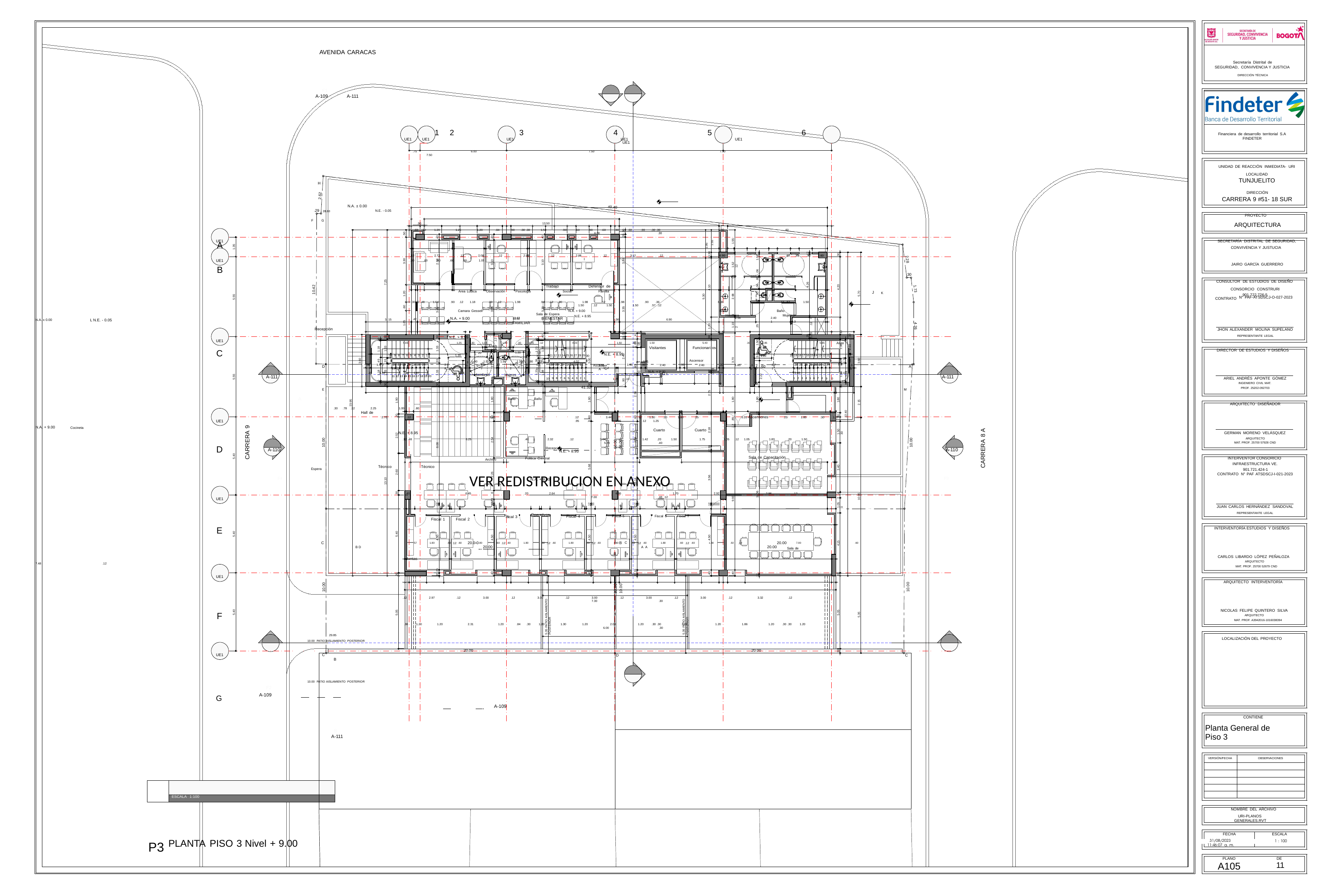

AVENIDA CARACAS
F1             B
A-109              A-111
1     2                              3                                         4                                         5                                         6
UE1         UE1                                                                    UE1                                                                                               UE1                                                                                               UE1                                                                                               UE1
.75                                                                  6.00                                                                                                                                         7.50                                                                                                                                                         7.50                                                                                                                                                         7.50
H
N.A. ± 0.00
28.80                                                       N.E. - 0.05
F        G
      .90                                                                                                                                                    13.50
.15  .60    .30          1.20                   1.26                   1.20               .84             .90       .30 .30             1.50                   .90           .60           .90           .60           .90           .60           .90       .30 .30                                                                       6.90                                                                          .60                                                                          6.90                                                                       .30
A
.12                        2.72                        .12                 2.08                 .12                          2.88                          .12                          2.88                          .12                            3.12                            .12                                                                     6.90                                                                          .60      .45         .90           .60           .90           .60           .90           .60           .90              1.05                                                                                                                          I
B
Trabajo                          Defensor de
Área Lúdica          Observación           Psicologia                                  Social                            Familia                                                                                                                                                                                                                                                                                               J      K
.30.12 .48          1.04              .90     .12       1.18                .90     .12                1.98                        .90     .12     .90                        1.98                .12                1.98                        .90        .36                                                                       6.90                                                                     .12  .57                1.50                         1.50           .12           1.50                         1.50                .57  .12
Camara Gessell                                                                                             N.A. + 9.00                                                                                                                                                  Baño                                                     Baño
Sala de Espera                N.E. + 8.95                                                                                                                                                  Hombres                                               Mujeres
N.A. ± 0.00                                         L N.E. - 0.05
Recepción
N.E. + 8.95
5.65                                                                    1.25            .30          1.05                     1.50              .30          1.05        .12                                        4.23                                                       1.50              .30 .30             1.50                                                                   5.40                                                       .30                 1.85                                                                         5.65                Aseo                         1.55
C
.90      .1.512           1.56            .1.215      .90      .12                                      4.02                                                                              3.81                                                  Ascensor                          Ascensor
.10         1.33                                   2.67                                                2.56                                                                                                                                                                                                                                 N.A. + 9.00                                                                                                                                            2.63                                                 2.67                                  1.25        .10
E                                                                                                                                                                                                                                                                                        41.32                                                                                                                                                                                                                                                                                       M
A                                                                                                                                                            Baño                    Baño                                                                                                                                                                                                                                                                                                                                                                                                                          A
.30      .78    .12                   2.25                           1.00             .80
Hall de
2.70                        .12                                                                                                9.45                                                                                                 .12                                3.44                                .12         1.30          .20             1.60             .25                                                    5.20 Ascensores             .25                1.85                .30          1.25                 .95          .48                             2.85                         .12        1.25
N.A. + 9.00             Cocineta
N.E. + 8.95
.12 .48                                                                  6.25                                                                 .40                       2.32                    .12                                3.44                                             1.42           .20            1.50                           1.75                       1.05      .12      1.05                       1.83               .20            1.50                                                                      5.70                                                           .40
D                                                                                                                                                   Recepción
Archivo                               Politica Criminal                                                                                                                                                                                                                         Sala de Capacitación
Espera                                                             Técnico                          Técnico
F4                                                                                                                                                                                                                             N.A. + 9.00                                                                                                                                                                                                                                                                                                                                                               F3
 .40                                                                    6.45                                                                 .20                         2.64                                                                          4.86                                                               1.70                                          2.92                                                        2.96                          .12                                                                      7.00                                                                          .48  .12
Operativos
E
C                                                                               .57                 1.80                 .60  .12  .60        20.010.80                   .60  .12  .60                  1.80                 .60  .12  .60                  1.80                 .60  .12  .60                  1.80 B  C    .60  .12  .60                   1.80                   .60  .12  .60                   1.80                       .92      .12                                          20.00        7.00                                                                           .60                                                                                                           B D                                                                                                                                   20.00                                                                                                                                    A  A                                                                                                                                  20.00         Sala de
B
Juntas
7.48                                                                           .12
.12                           2.97                           .12                           3.00                           .12                           3.00                           .12                           3.00                           .12                           3.00                           .12                           3.00                           .12                              3.32                              .12                                                                         7.30                                                                           .30
F
.30          1.20                  1.20                              2.31                              1.20               .84       .30          1.20                   1.30                   1.20                           2.00                           1.20          .30 .30                         2.64                                  1.20                         1.86                         1.20          .30 .30          1.20                                                                      6.00                                                             .30
29.85
10.00  PATIO AISLAMIENTO  POSTERIOR
10.00  PATIO AISLAMIENTO  POSTERIOR
F2                                                                                                                                                                                                                                                                                                                                                                                                                                                                                                                                        F2
G                 A-109                                                                                                                                                                                                                                                                                                                                                                                                                                                                                                                                                                                                                                                                                                                                                A-109
B
A-111
P3 PLANTA PISO 3 Nivel + 9.00

Secretaría Distrital de
SEGURIDAD,  CONVIVENCIA Y JUSTICIA
DIRECCIÓN TÉCNICA

UE1
UE1
UE1
UE1
UE1
UE1
UE1

Financiera de desarrollo territorial S.A

FINDETER

UNIDAD DE REACCIÓN  INMEDIATA-  URI
LOCALIDAD
DIRECCIÓN
CARRERA 9 #51- 18 SUR

TUNJUELITO

2.62

40.40

.29

PROYECTO
ARQUITECTURA

.50

.20 .30

.40
.40
.40

SECRETARÍA  DISTRITAL  DE SEGURIDAD,
JAIRO GARCÍA GUERRERO

1.55

1.95
1.55

1.35

CONVIVENCIA Y JUSTUCIA

.12

.30

.10.30

3.

1.52           .12

2.28

3.30
3.30

2.98

3.10
3.10

.30

.06

.12    .80    .06    .80    .06          1.52           .12

CONSULTOR  DE ESTUDIOS  DE DISEÑO
CONSORCIO  CONSTRURI
N° PAF-ATSDSCJ-O-027-2023
JHON ALEXANDER  MOLINA SUPELANO

7.25

.12

4.26

4.20

4.10

10.42

1.73

15

.36

6.90

5.70
1.20

901.722.726-5

2.68

5.30

5.55

CONTRATO

.60

3.35
3.35
3.35

3.45

2.55

2.40                    .1

2                    2.3

1
.12

13.62                          BIENESTAR  FAMILIAR

N.A. + 9.00

13.62

.42

1.10       .12

1.65

1.20

.25         1.20        .12
4.26

REPRESENTANTE LEGAL

1.

.40
.40

.15.25

.30
.30
.30

D

1.85

.10
.10
.60     .40

Visitantes
2.40

Funcionari
2.40

os

.30

.12      1.06      .12

.25           1.38           .30          1.20
.35          1.23        .10

Aseo

1.33
1.33

30

N.E. + 8.95

1.60

1.18
1.38

1.23

DIRECTOR  DE ESTUDIOS  Y DISEÑOS
ARIEL ANDRÉS APONTE GÓMEZ
INGENIERO CIVIL MAT.
PROF. 25202-092703

.30                             3.05        1.50             .25                    2.22

10
1.33

1.20

20

.

19 18 17 16 15 14 13 12

1.5

10

       1.20

11 12 13 14 25 26 27 28 29
9  8  7  6  5  4  3  2  1

1.20
20

11

2.40

.30

3.70

3.60
3.00
3.60

.45
.35
.35
.35
.25

.30

20

.12                   2.23

1.60
1.60

1.3
8

.28

.12    .80             1.00

1.74

Ø1.50
.30
.30
.30
.30

0
.28 .28 .28 .28 .28 .28 .28 .28 .28
2.58
1.87
1.92
1.50
.28 .28 .28 .28 .28 .28 .28 .28 .28
2.09           A .1D2
.28 .28 .28 .28 .28 .28 .28 .28
.12
.12
2.71

Ø1.50

A

.60

1.50

1.23

1.38
1.23

1.18
1.38

1.33
1.33

G.I.

10

9  1

0

Hombres

A-111
A-110

11 12 13 14 15 16 17 18 19 20

A-111

A-110

Mujeres

5.55

1  2  3  4  5  6  7  8

9  8  7  6  5  4  3  2  1

.90

.10
.10

.66

.30
.10

.30
.30
.30
.30

2.75

2.58

1.80
1.80
1.80
1.80
1.80

1.90

2.15

23.95

ARQUITECTO  DISEÑADOR
GERMAN MORENO VELÁSQUEZ
MAT. PROF. 25700 57928 CND

.12
.12

22.40

Cuarto

.20

.60
.60
.60

Cuarto

.85

N.E. + 8.95

1.50             .30 .30

.12

2.18

2.52

ARQUITECTO

2.54
2.54

CARRERA 9

10.00
10.00
10.00
10.00

8.08

CARRERA 8 A

.12.30

5.40

INTERVENTOR CONSORICIO
INFRAESTRUCTURA VE.
901.721.424-1
CONTRATO  N° PAF ATSDSCJ-I-021-2023
JUAN CARLOS HERNÁNDEZ  SANDOVAL

5.68
3.40

VER REDISTRIBUCION EN ANEXO

2.60

2.26

3.56

3.14
13.10

.30

11.06

10.95

9.93

.12.28    .60

1.05         .40

.12
.12
.12
.12

REPRESENTANTE LEGAL

Fiscal 4

Fi

scal 5

Fiscal 6           Fiscal 7

Fi

scal 3

Fiscal 1
Fiscal 2

INTERVENTORÍA ESTUDIOS  Y DISEÑOS

5.40
5.40

4.50
4.50
4.50
4.50
4.50

4.15

CARLOS LIBARDO LÓPEZ PEÑALOZA
ARQUITECTO
MAT. PROF. 25700 52679 CND

.20.20
.40
.40
.40
.40

.12.28

.20
.20

.12

ARQUITECTO  INTERVENTORÍA

10.00
10.00
10.00
10.00

NICOLAS FELIPE QUINTERO  SILVA
ARQUITECTO
MAT. PROF. A3942016-1016038394

5.40
5.05
5.05

5.35

5.35 PATIO AISLAMIENTO POSTERIOR
5.35 PATIO AISLAMIENTO POSTERIOR

LOCALIZACIÓN DEL PROYECTO

20.00

20.00

.30

C                                                                                                                                                                                                                                                                              B

D

C

CONTIENE

Planta General de
Piso 3

VERSIÓN/FECHA
OBSERVACIONES

ESCALA  1:100

NOMBRE DEL ARCHIVO
URI-PLANOS  GENERALES.RVT

FECHA
31/08/2023  11:46:07 a. m.
ESCALA
1 : 100

PLANO
DE
11
A105